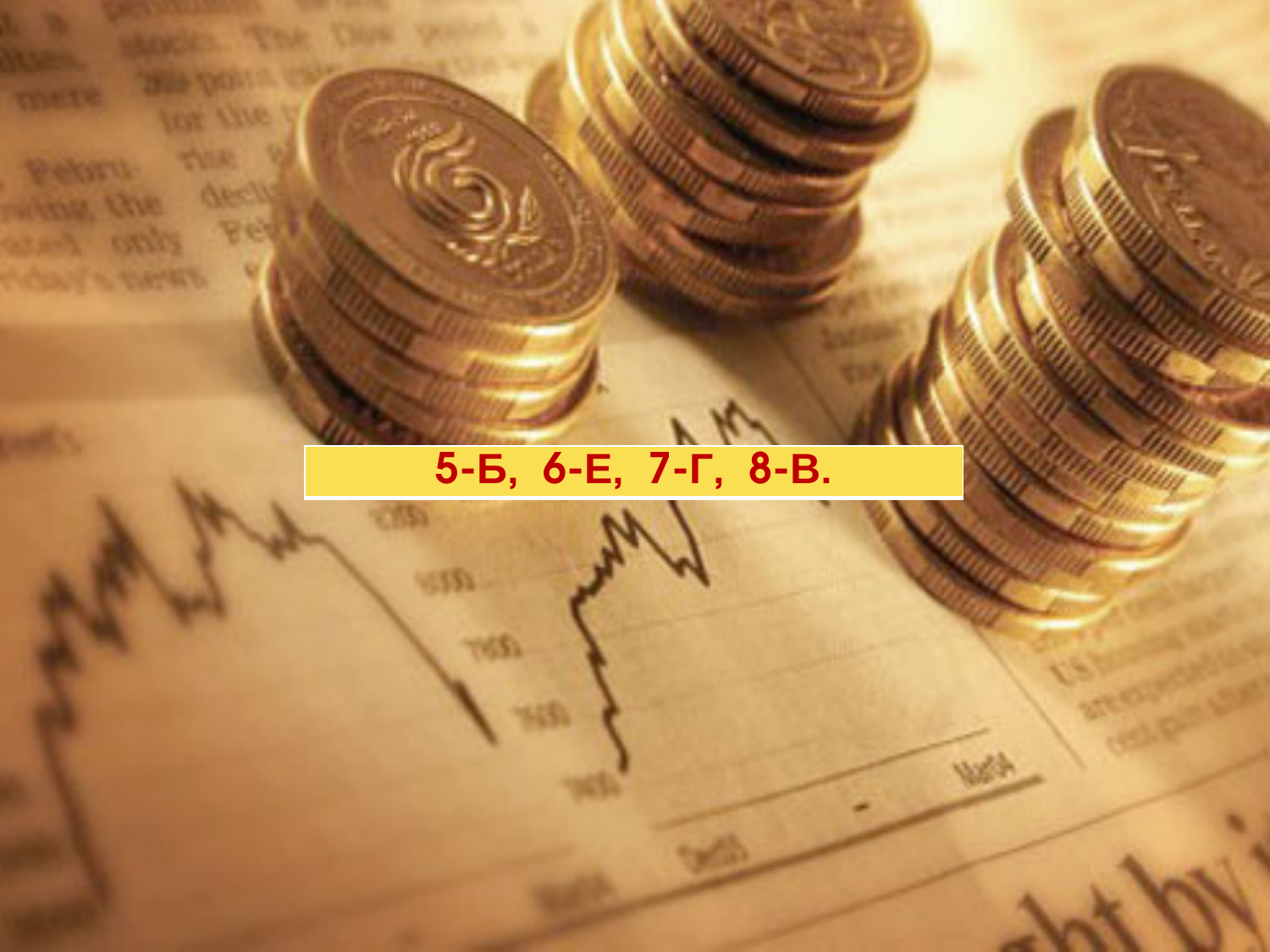

#
| 5-Б, 6-Е, 7-Г, 8-В. |
| --- |